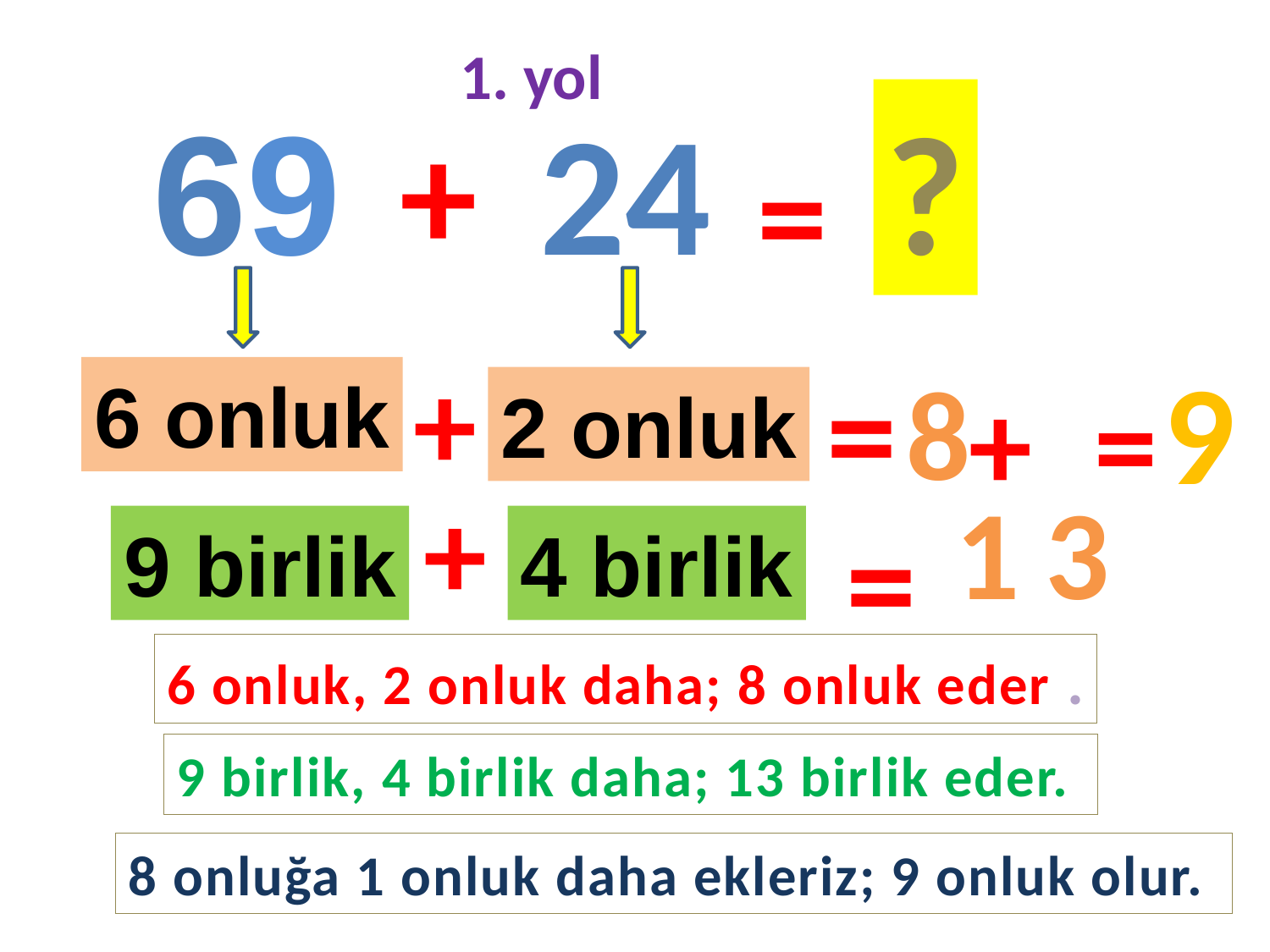

1. yol
69
24
?
+
=

+
=
9
8
6 onluk
+
=
2 onluk
+
1
3
=
9 birlik
4 birlik
6 onluk, 2 onluk daha; 8 onluk eder .
9 birlik, 4 birlik daha; 13 birlik eder.
8 onluğa 1 onluk daha ekleriz; 9 onluk olur.